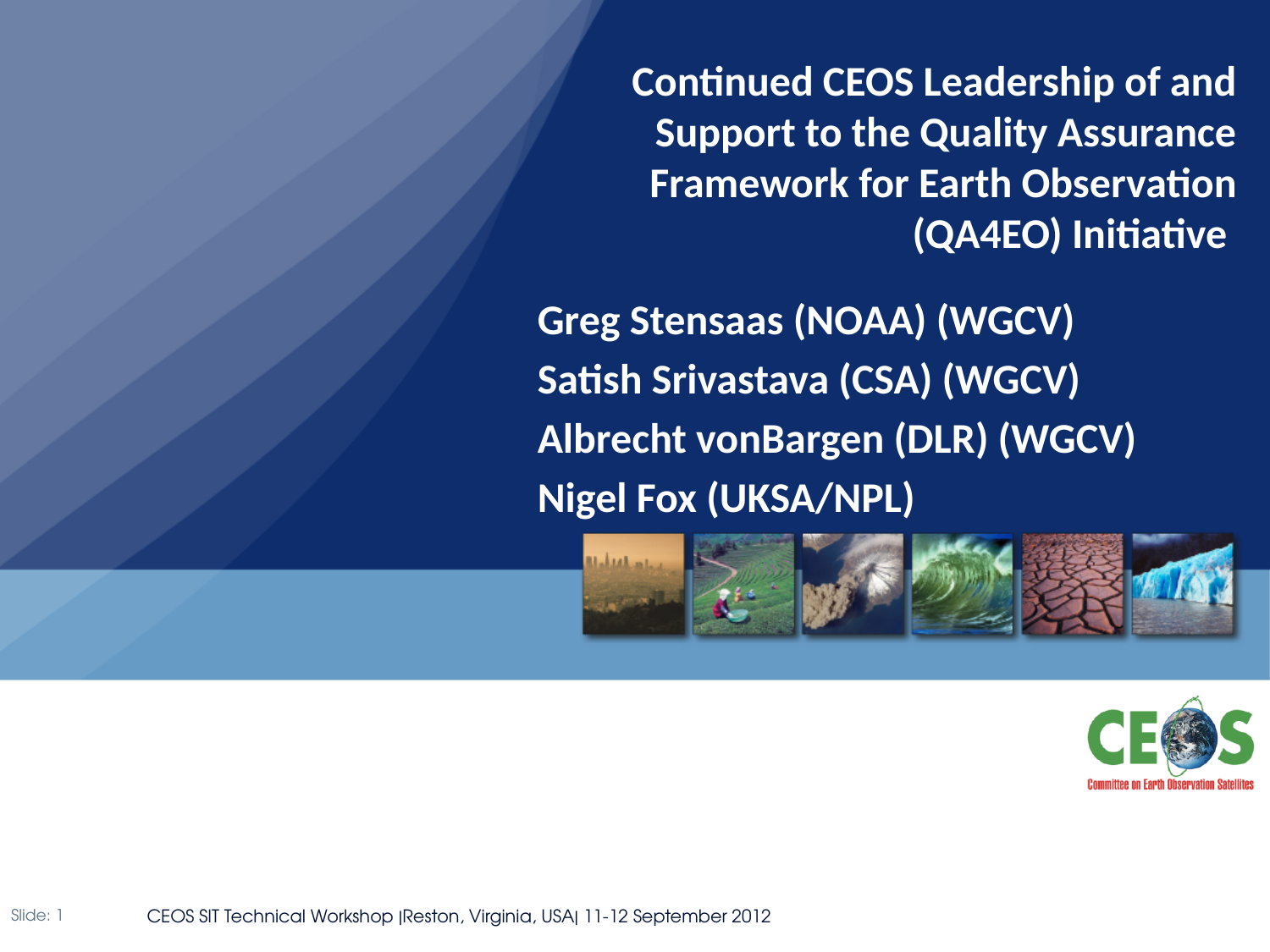

#
Continued CEOS Leadership of and Support to the Quality Assurance Framework for Earth Observation (QA4EO) Initiative
Greg Stensaas (NOAA) (WGCV)
Satish Srivastava (CSA) (WGCV)
Albrecht vonBargen (DLR) (WGCV)
Nigel Fox (UKSA/NPL)